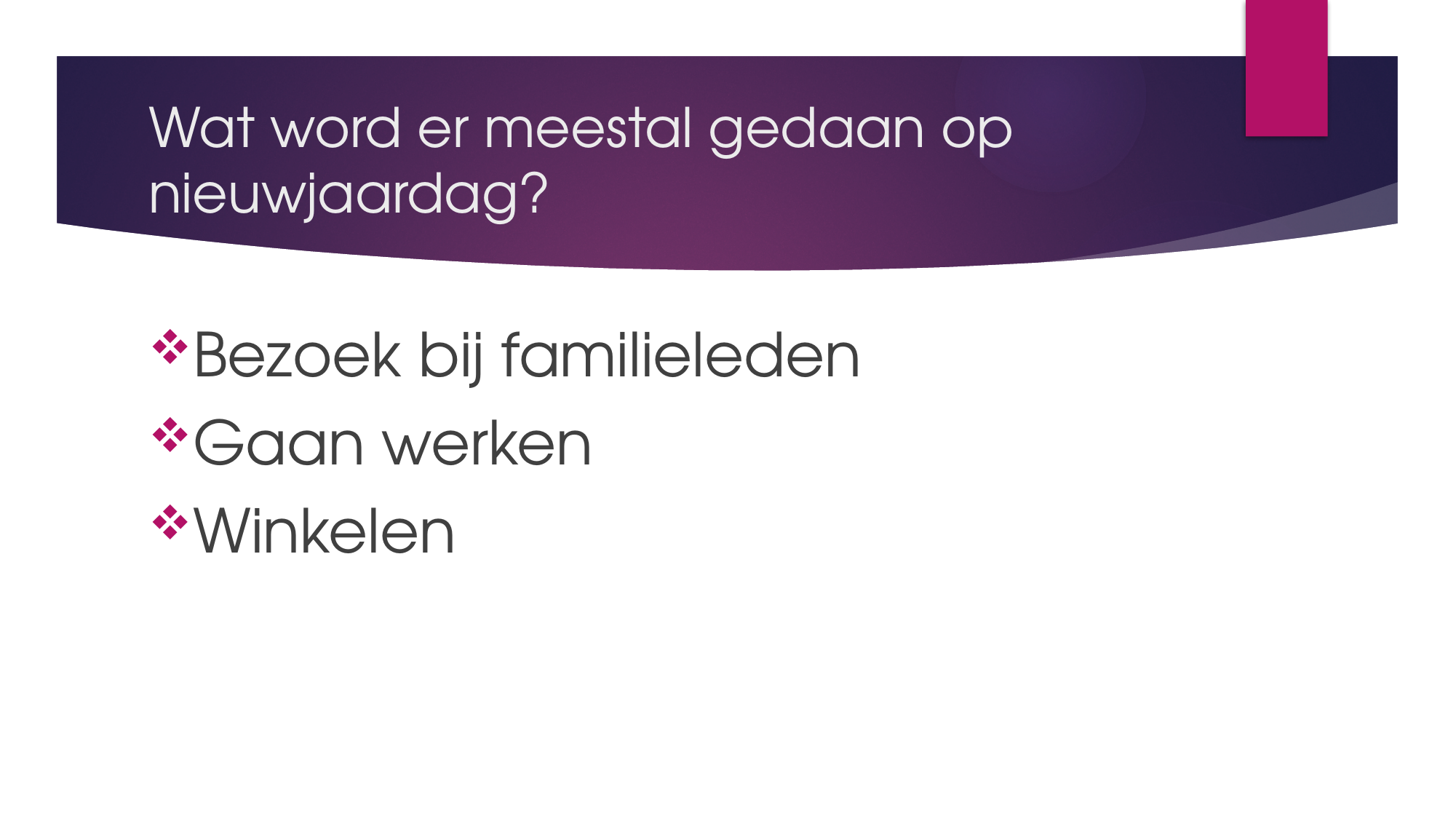

# Wat word er meestal gedaan op nieuwjaardag?
Bezoek bij familieleden
Gaan werken
Winkelen